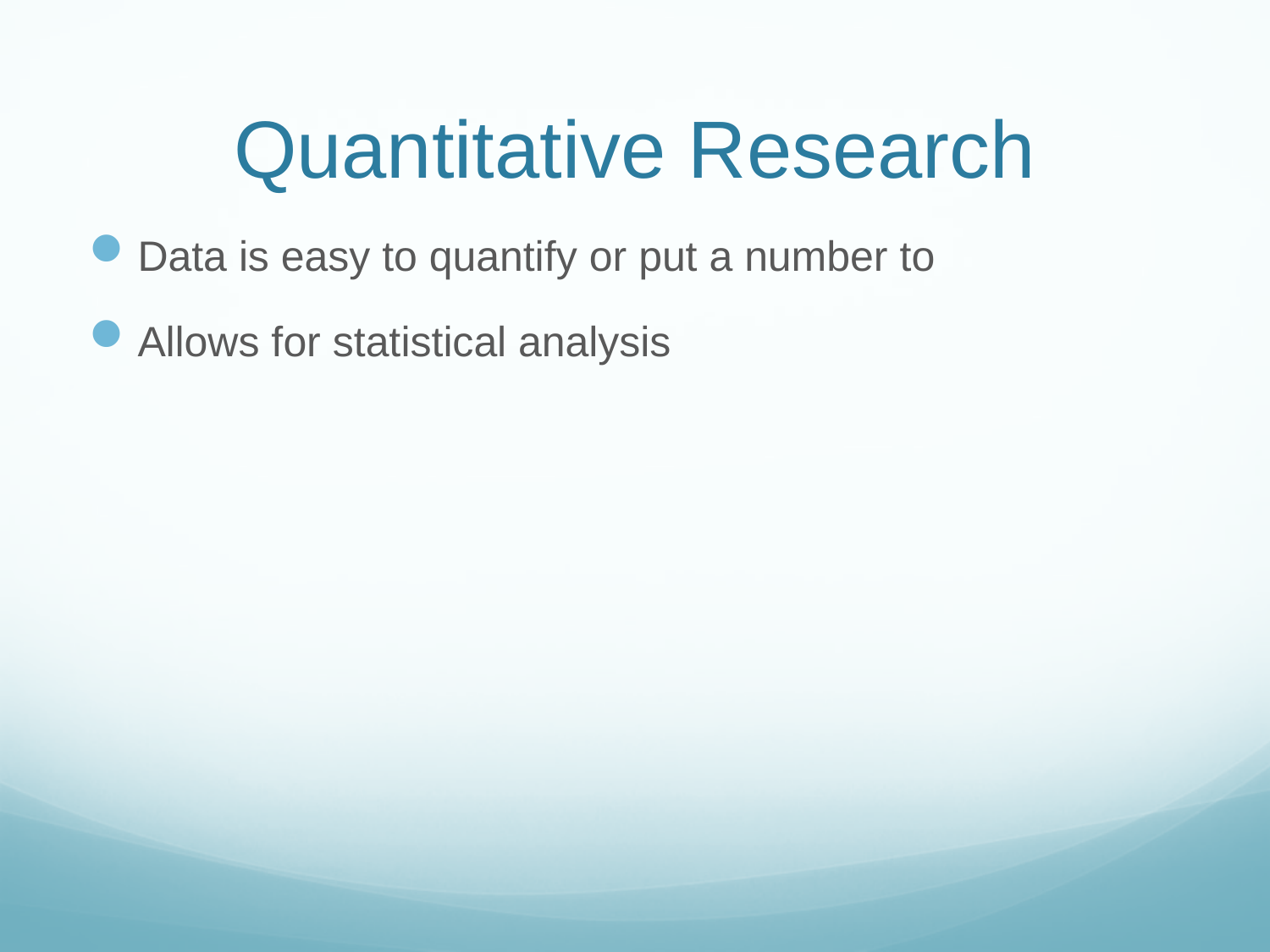

# Quantitative Research
Data is easy to quantify or put a number to
Allows for statistical analysis